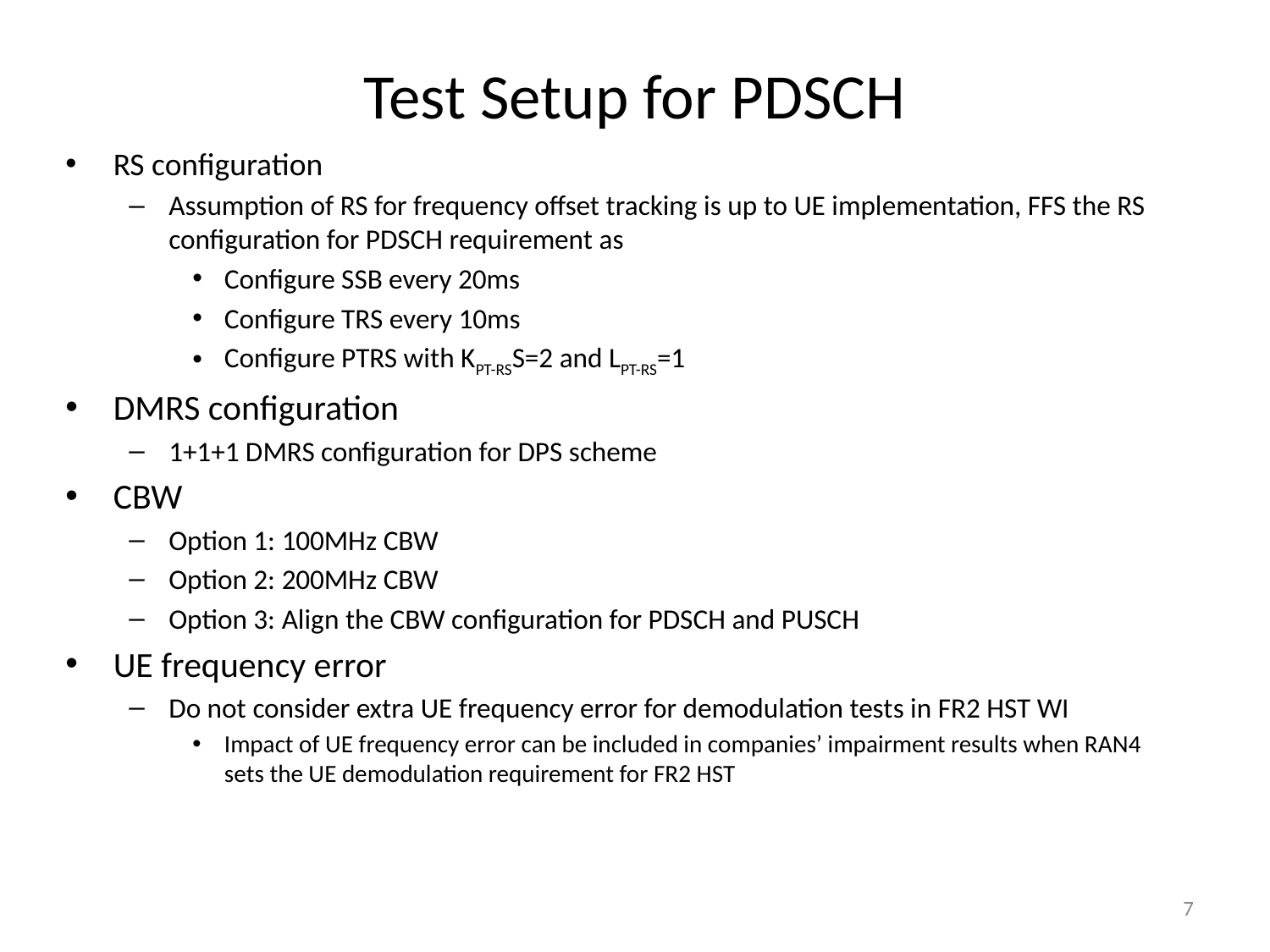

# Test Setup for PDSCH
RS configuration
Assumption of RS for frequency offset tracking is up to UE implementation, FFS the RS configuration for PDSCH requirement as
Configure SSB every 20ms
Configure TRS every 10ms
Configure PTRS with KPT-RSS=2 and LPT-RS=1
DMRS configuration
1+1+1 DMRS configuration for DPS scheme
CBW
Option 1: 100MHz CBW
Option 2: 200MHz CBW
Option 3: Align the CBW configuration for PDSCH and PUSCH
UE frequency error
Do not consider extra UE frequency error for demodulation tests in FR2 HST WI
Impact of UE frequency error can be included in companies’ impairment results when RAN4 sets the UE demodulation requirement for FR2 HST

7